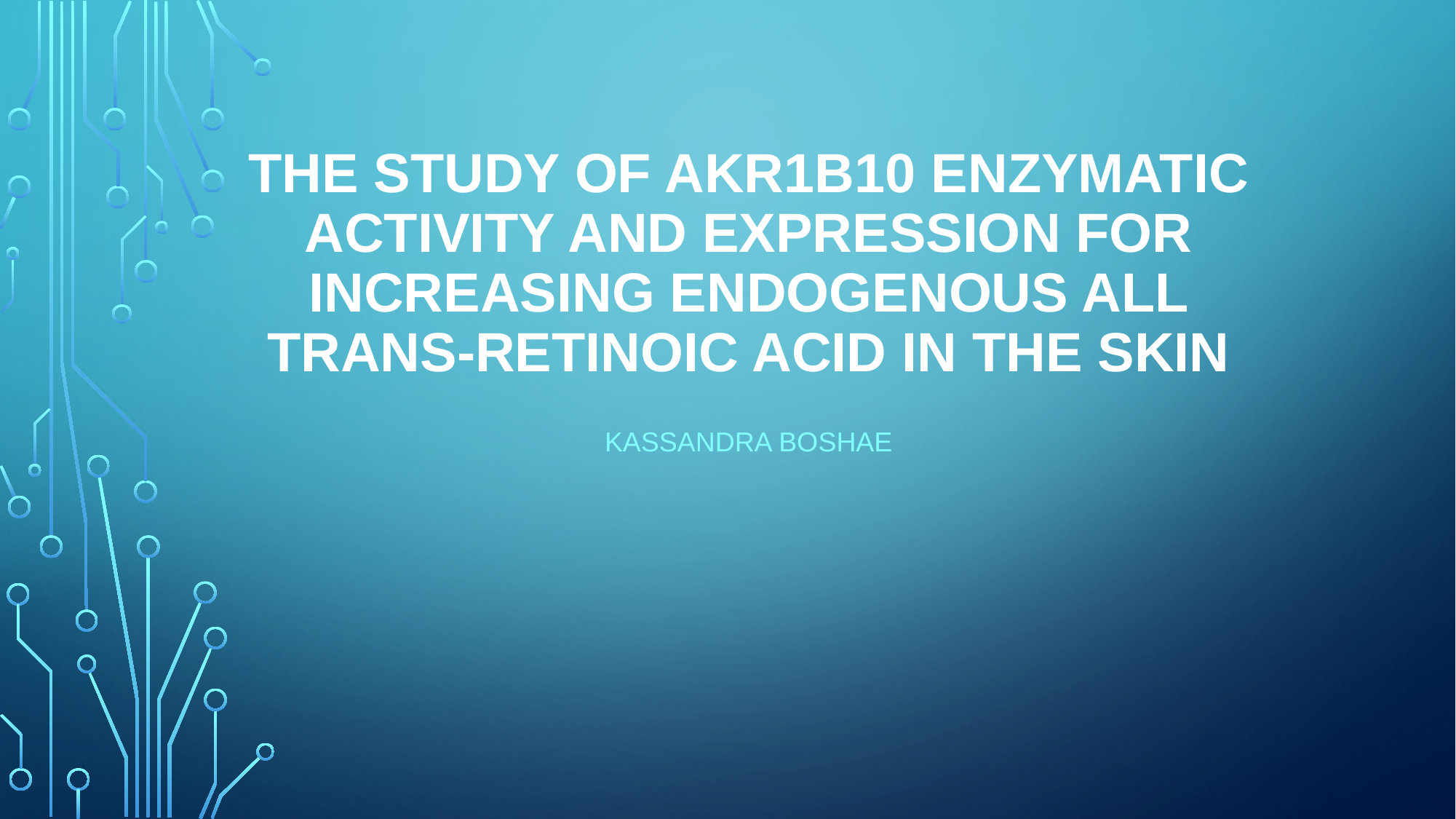

# The Study of AKR1B10 Enzymatic Activity and Expression for Increasing Endogenous all trans-Retinoic Acid in the Skin
Kassandra Boshae